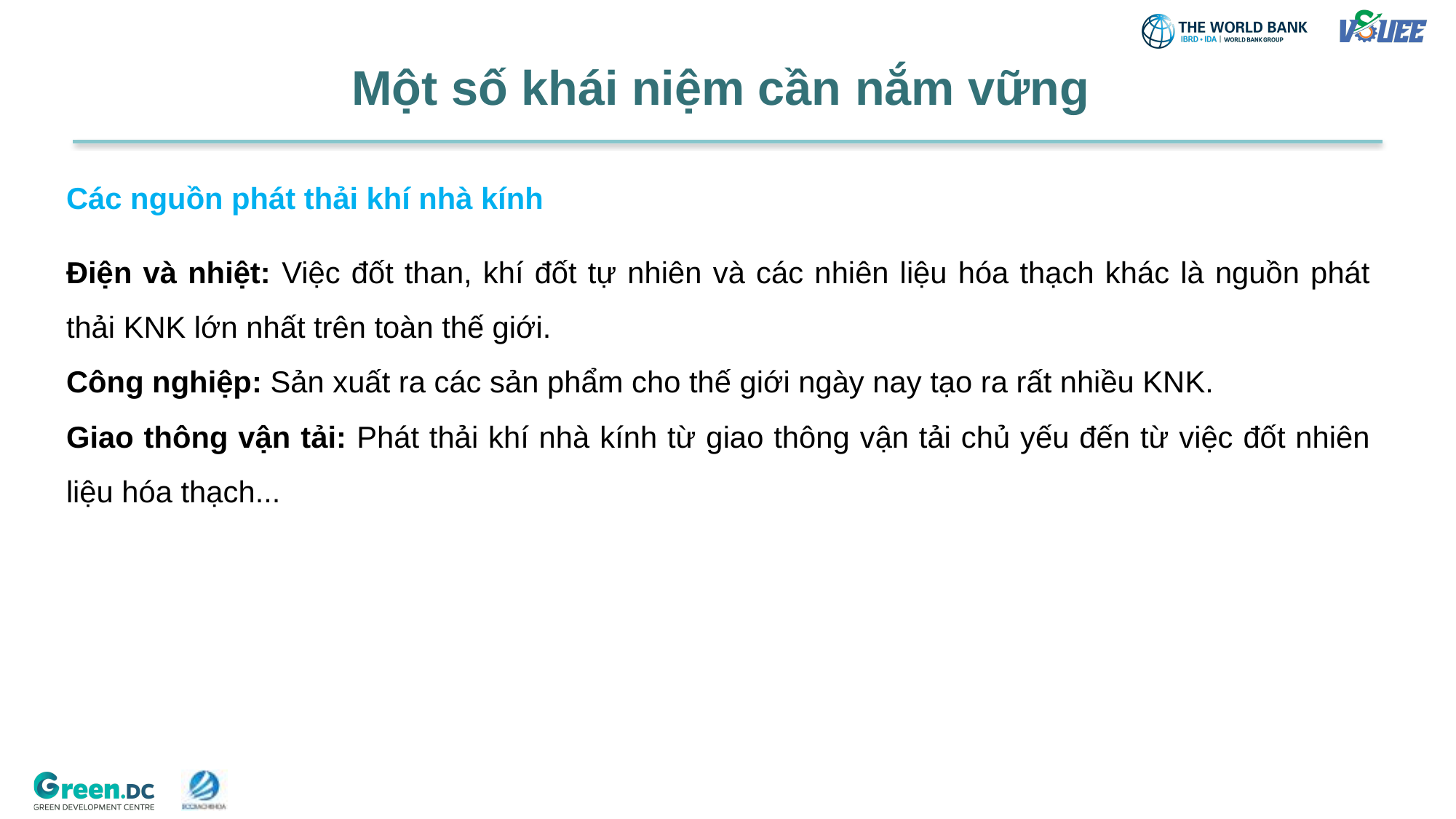

Một số khái niệm cần nắm vững
Các nguồn phát thải khí nhà kính
Điện và nhiệt: Việc đốt than, khí đốt tự nhiên và các nhiên liệu hóa thạch khác là nguồn phát thải KNK lớn nhất trên toàn thế giới.
Công nghiệp: Sản xuất ra các sản phẩm cho thế giới ngày nay tạo ra rất nhiều KNK.
Giao thông vận tải: Phát thải khí nhà kính từ giao thông vận tải chủ yếu đến từ việc đốt nhiên liệu hóa thạch...